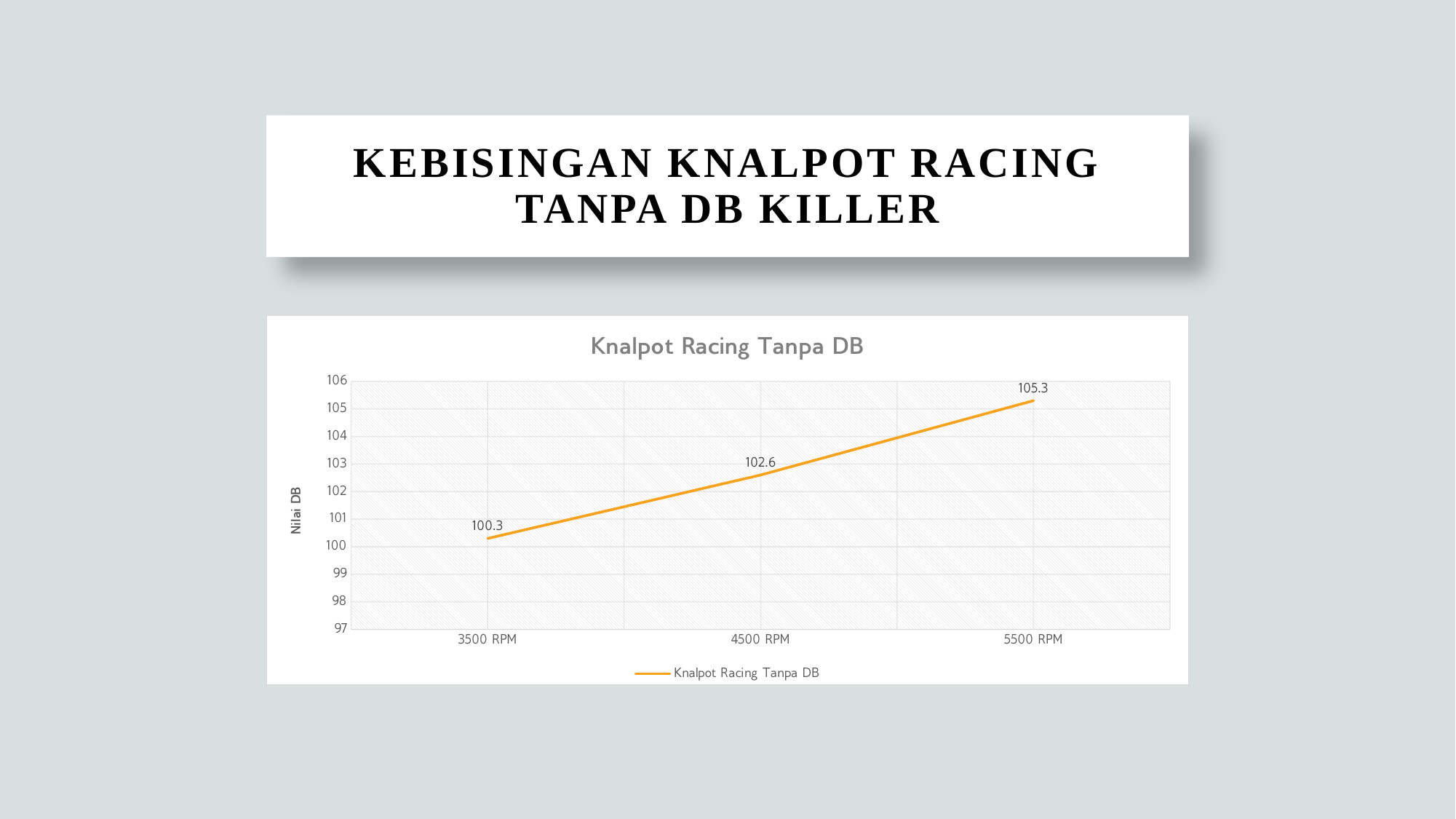

# Kebisingan Knalpot Racing Tanpa DB Killer

### Chart:

| Category | Knalpot Racing Tanpa DB |
|---|---|
| 3500 RPM | 100.3 |
| 4500 RPM | 102.6 |
| 5500 RPM | 105.3 |